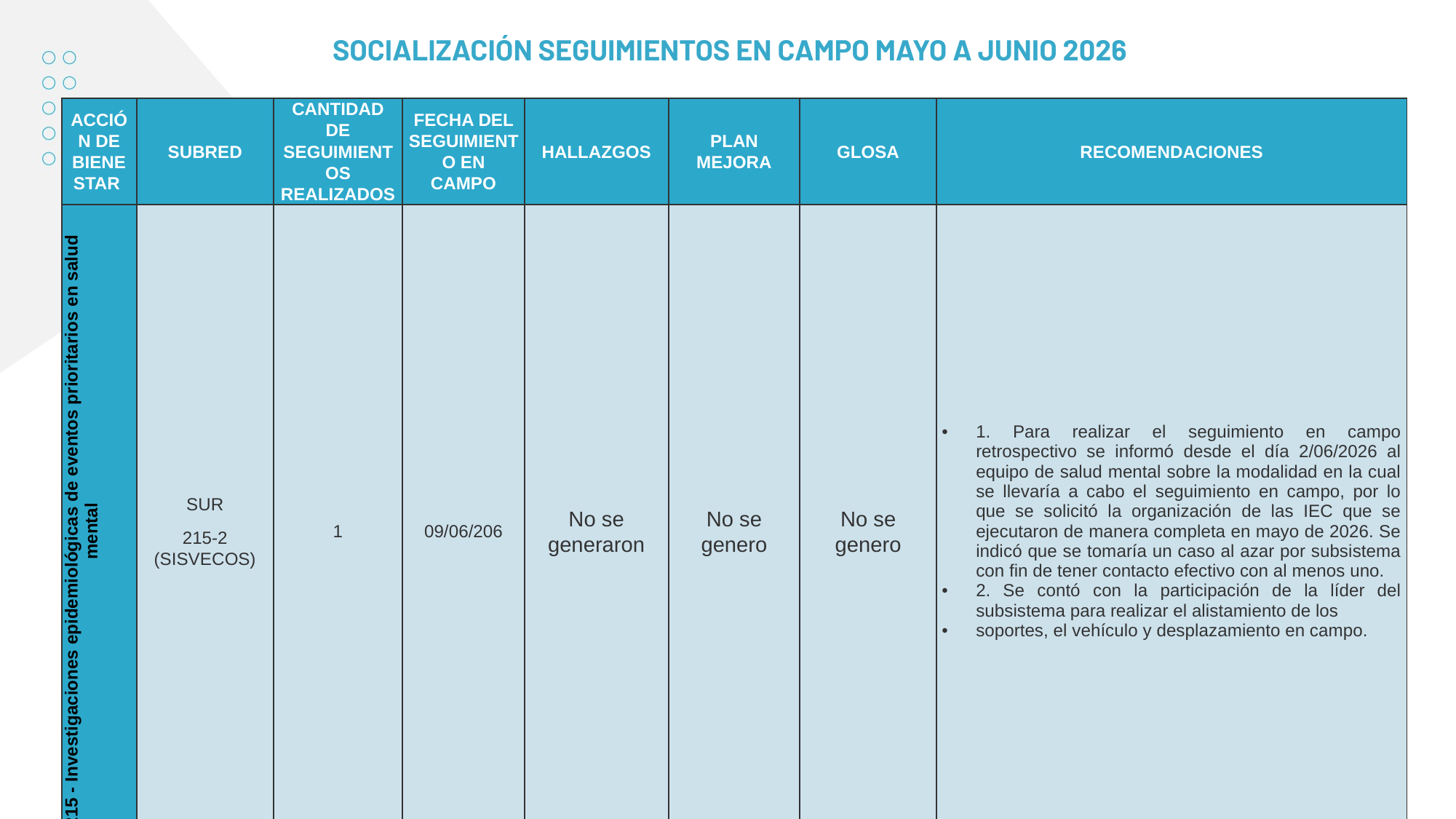

# SOCIALIZACIÓN SEGUIMIENTOS EN CAMPO MAYO A JUNIO 2026
| ACCIÓN DE BIENESTAR | SUBRED | CANTIDAD DE SEGUIMIENTOS REALIZADOS | FECHA DEL SEGUIMIENTO EN CAMPO | HALLAZGOS | PLAN MEJORA | GLOSA | RECOMENDACIONES |
| --- | --- | --- | --- | --- | --- | --- | --- |
| 215 - Investigaciones epidemiológicas de eventos prioritarios en salud mental | SUR 215-2 (SISVECOS) | 1 | 09/06/206 | No se generaron | No se genero | No se genero | 1. Para realizar el seguimiento en campo retrospectivo se informó desde el día 2/06/2026 al equipo de salud mental sobre la modalidad en la cual se llevaría a cabo el seguimiento en campo, por lo que se solicitó la organización de las IEC que se ejecutaron de manera completa en mayo de 2026. Se indicó que se tomaría un caso al azar por subsistema con fin de tener contacto efectivo con al menos uno. 2. Se contó con la participación de la líder del subsistema para realizar el alistamiento de los soportes, el vehículo y desplazamiento en campo. |